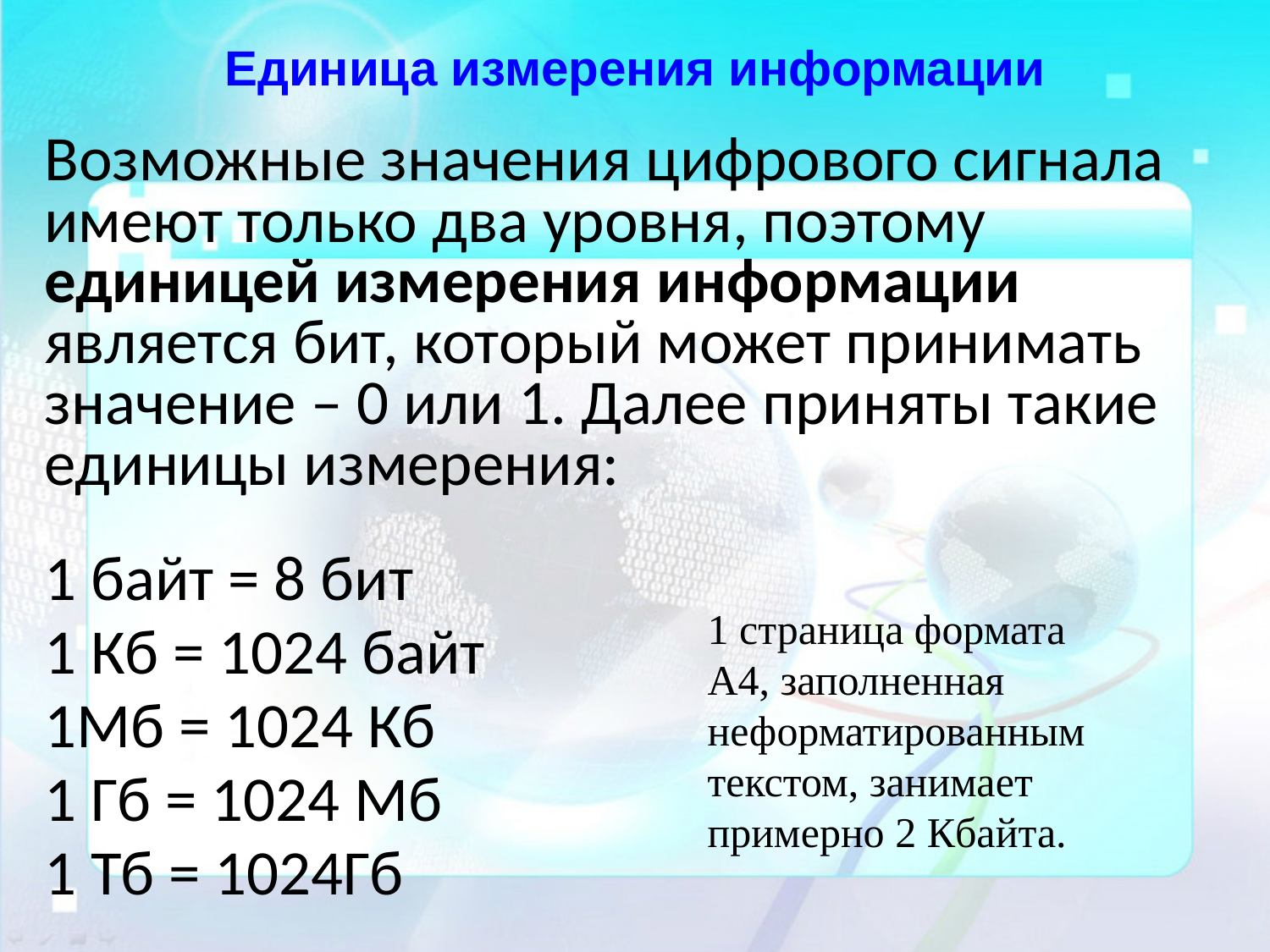

# Единица измерения информации
Возможные значения цифрового сигнала имеют только два уровня, поэтому единицей измерения информации является бит, который может принимать значение – 0 или 1. Далее приняты такие единицы измерения:

1 байт = 8 бит
1 Кб = 1024 байт
1Мб = 1024 Кб
1 Гб = 1024 Мб
1 Тб = 1024Гб
1 страница формата А4, заполненная неформатированным текстом, занимает примерно 2 Кбайта.